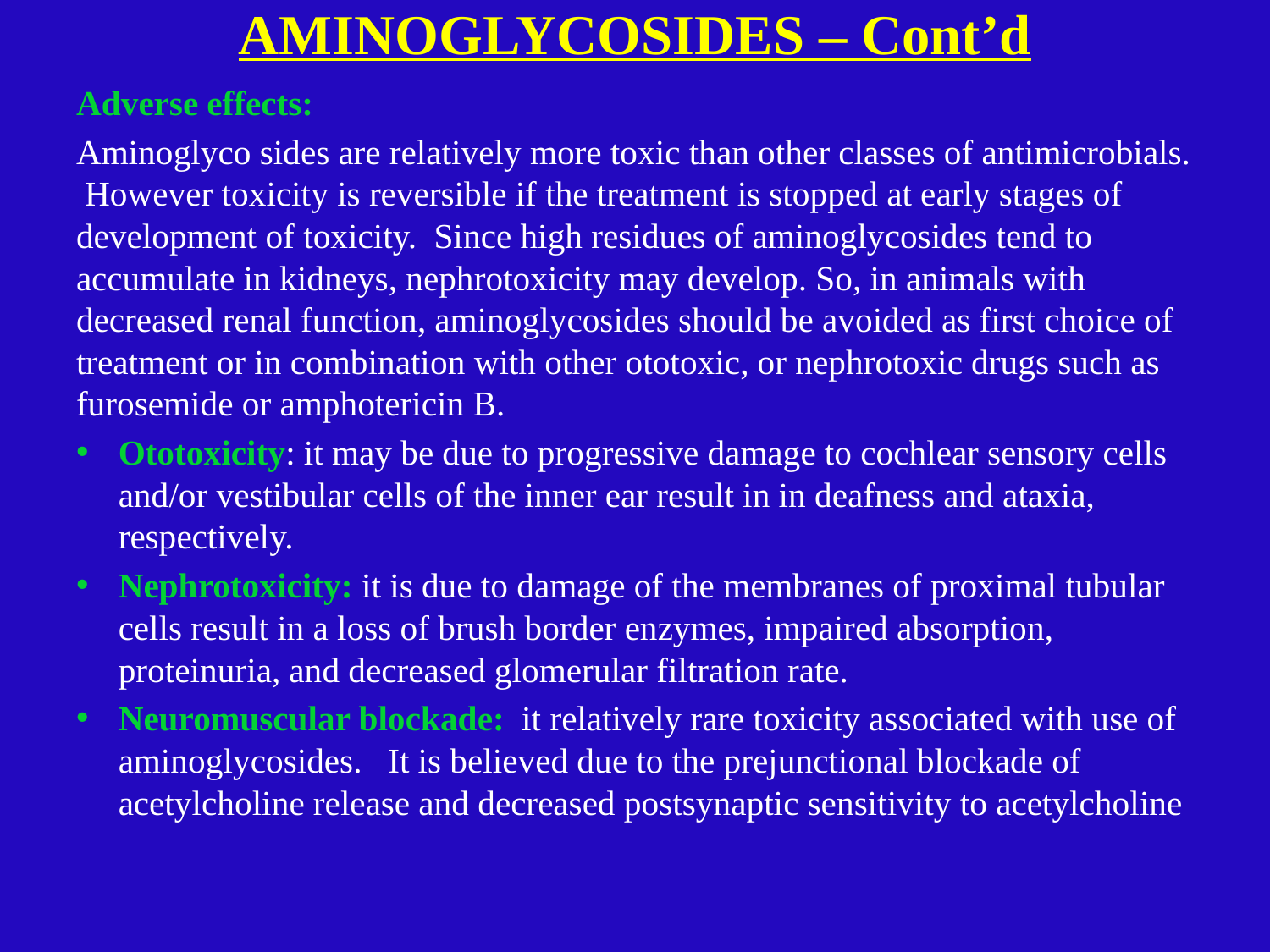

# AMINOGLYCOSIDES – Cont’d
Adverse effects:
Aminoglyco sides are relatively more toxic than other classes of antimicrobials.  However toxicity is reversible if the treatment is stopped at early stages of development of toxicity.  Since high residues of aminoglycosides tend to accumulate in kidneys, nephrotoxicity may develop. So, in animals with decreased renal function, aminoglycosides should be avoided as first choice of treatment or in combination with other ototoxic, or nephrotoxic drugs such as furosemide or amphotericin B.
Ototoxicity: it may be due to progressive damage to cochlear sensory cells and/or vestibular cells of the inner ear result in in deafness and ataxia, respectively.
Nephrotoxicity: it is due to damage of the membranes of proximal tubular cells result in a loss of brush border enzymes, impaired absorption, proteinuria, and decreased glomerular filtration rate.
Neuromuscular blockade:  it relatively rare toxicity associated with use of aminoglycosides.   It is believed due to the prejunctional blockade of acetylcholine release and decreased postsynaptic sensitivity to acetylcholine